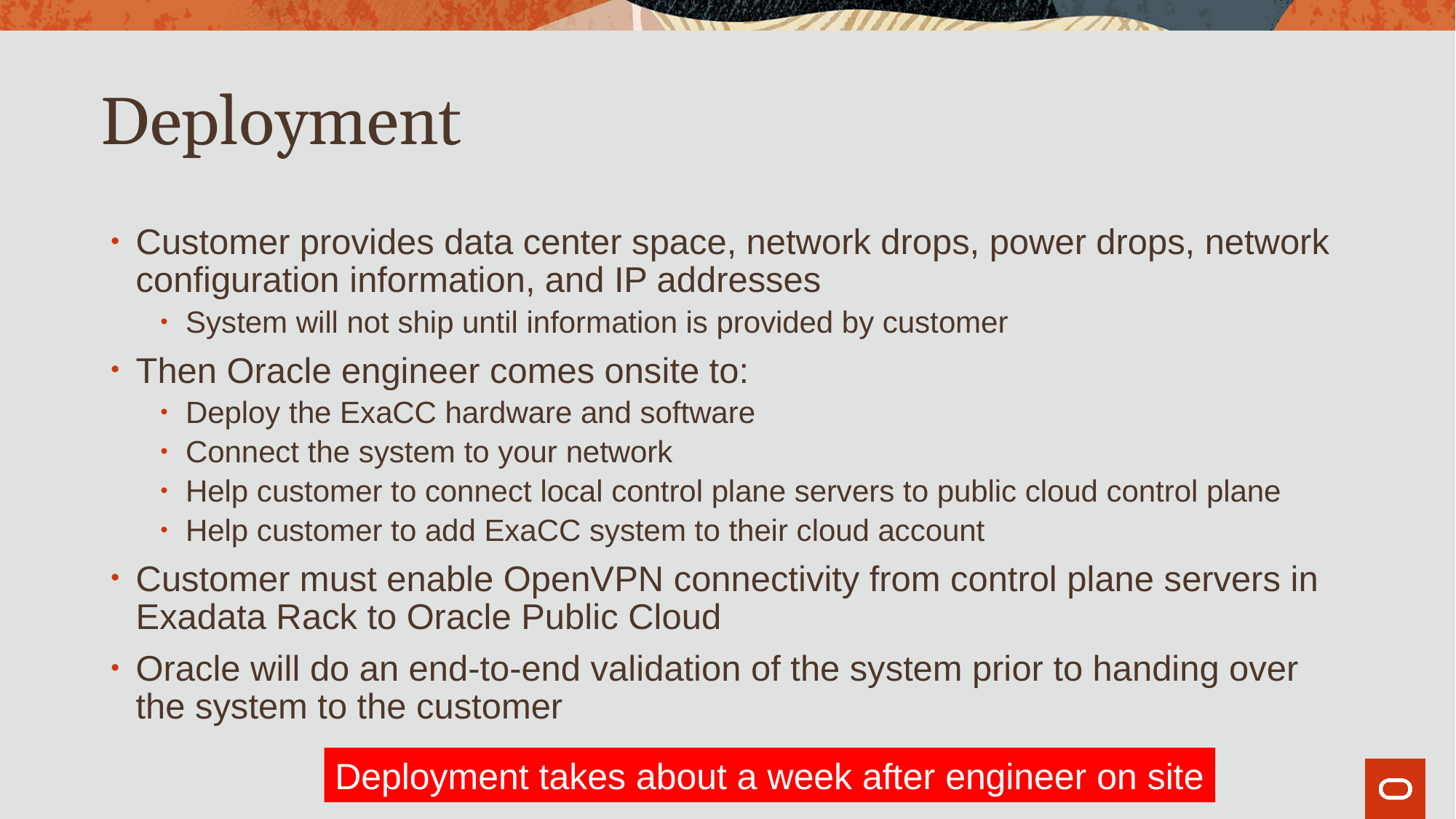

# Deployment
Customer provides data center space, network drops, power drops, network configuration information, and IP addresses
System will not ship until information is provided by customer
Then Oracle engineer comes onsite to:
Deploy the ExaCC hardware and software
Connect the system to your network
Help customer to connect local control plane servers to public cloud control plane
Help customer to add ExaCC system to their cloud account
Customer must enable OpenVPN connectivity from control plane servers in Exadata Rack to Oracle Public Cloud
Oracle will do an end-to-end validation of the system prior to handing over the system to the customer
Deployment takes about a week after engineer on site